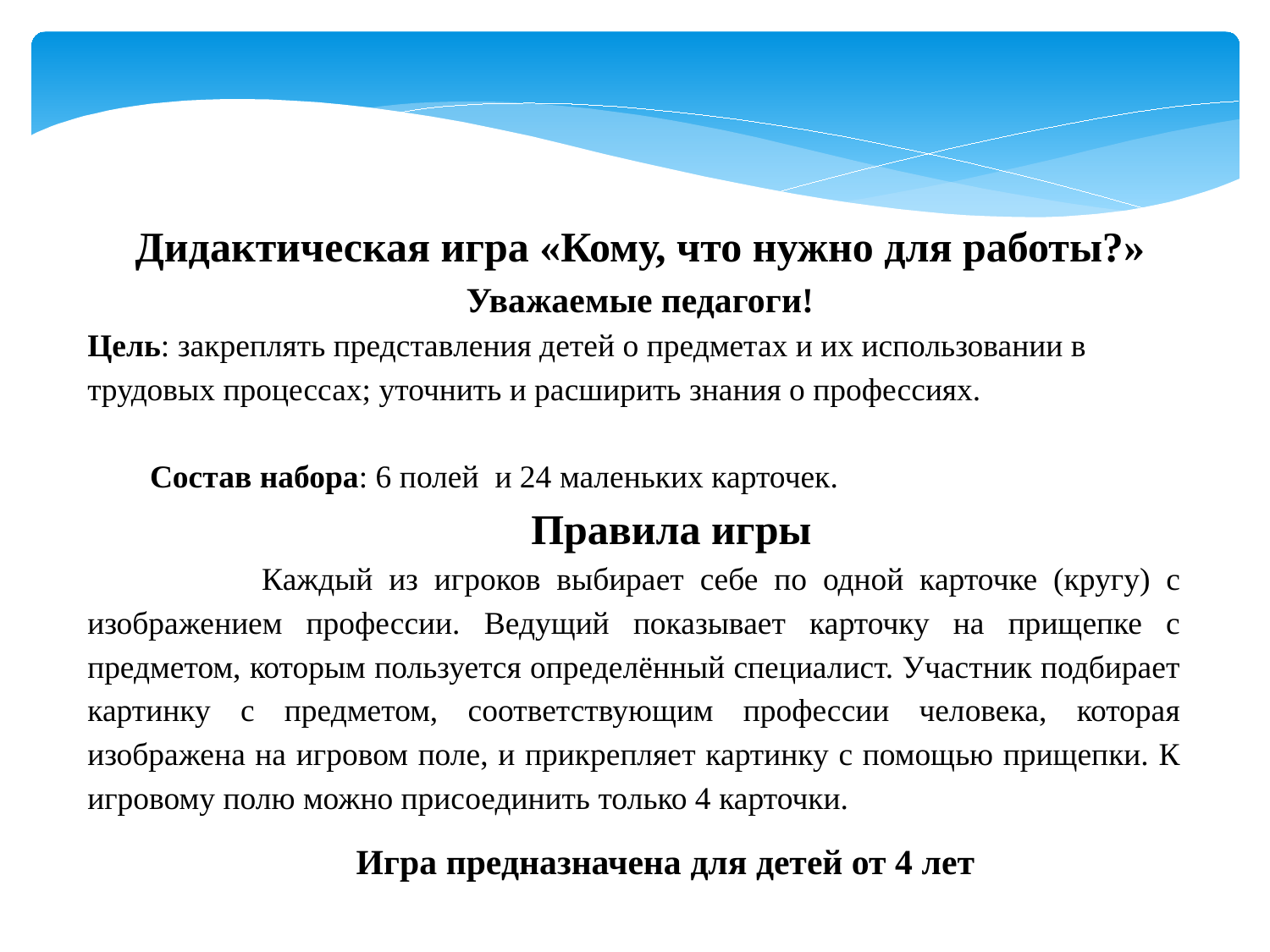

Дидактическая игра «Кому, что нужно для работы?»
Уважаемые педагоги!
Цель: закреплять представления детей о предметах и их использовании в трудовых процессах; уточнить и расширить знания о профессиях.

Состав набора: 6 полей  и 24 маленьких карточек.
Правила игры
       Каждый из игроков выбирает себе по одной карточке (кругу) с изображением профессии. Ведущий показывает карточку на прищепке с предметом, которым пользуется определённый специалист. Участник подбирает картинку с предметом, соответствующим профессии человека, которая изображена на игровом поле, и прикрепляет картинку с помощью прищепки. К игровому полю можно присоединить только 4 карточки.
Игра предназначена для детей от 4 лет